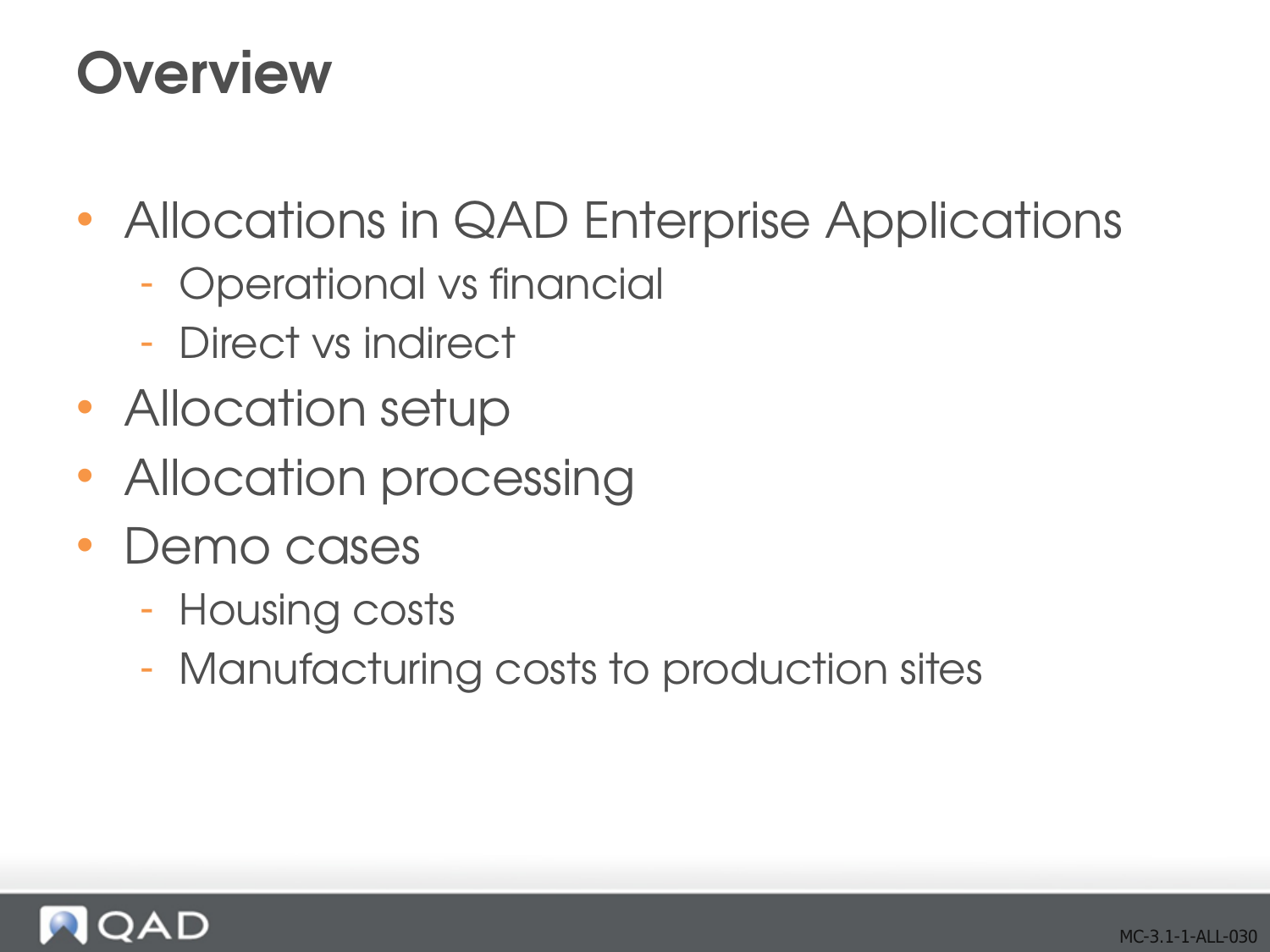

# Overview
Allocations in QAD Enterprise Applications
Operational vs financial
Direct vs indirect
Allocation setup
Allocation processing
Demo cases
Housing costs
Manufacturing costs to production sites

MC-3.1-1-ALL-030